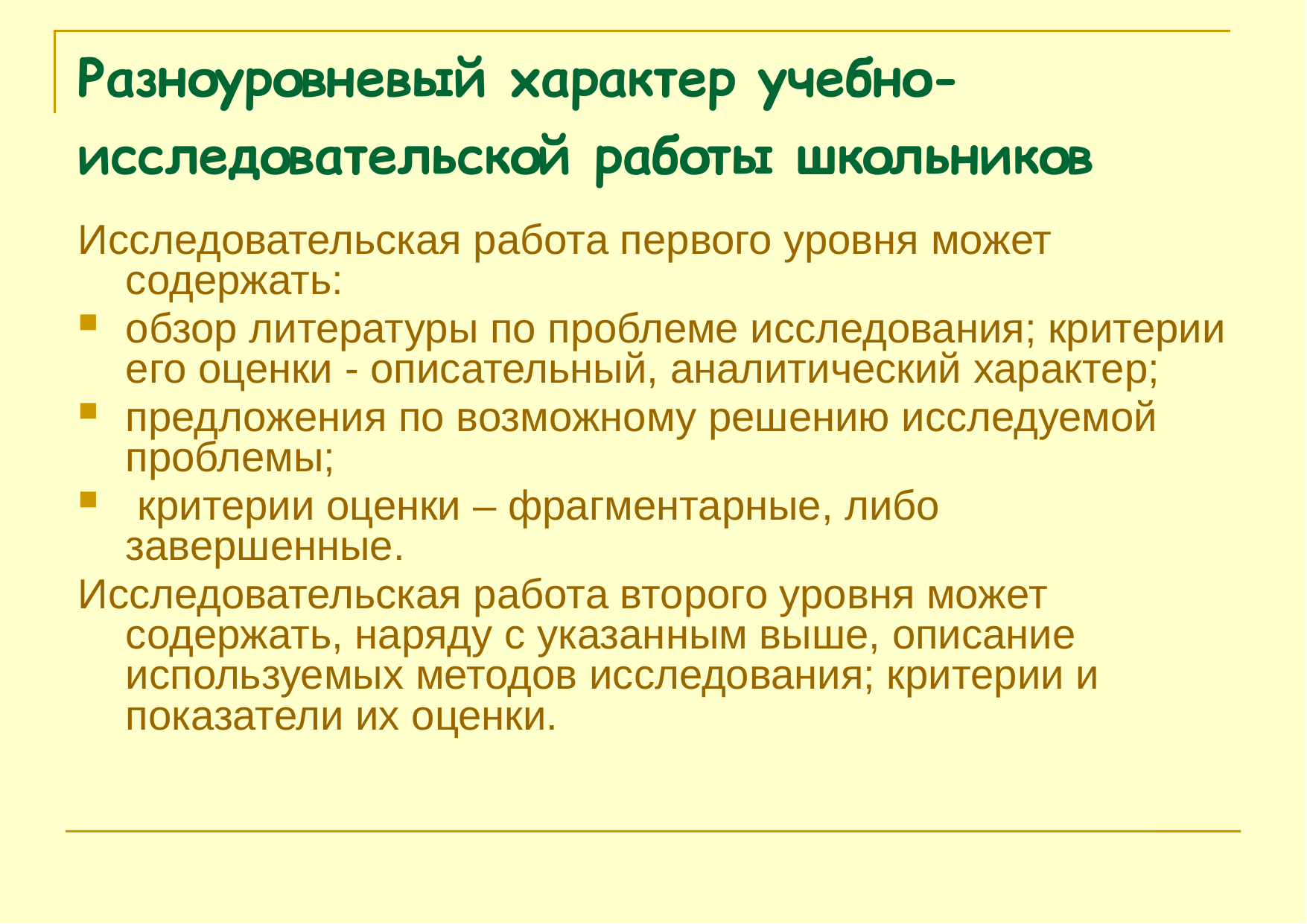

# Разноуровневый характер учебно-исследовательской работы школьников
Исследовательская работа первого уровня может содержать:
обзор литературы по проблеме исследования; критерии его оценки - описательный, аналитический характер;
предложения по возможному решению исследуемой проблемы;
 критерии оценки – фрагментарные, либо завершенные.
Исследовательская работа второго уровня может содержать, наряду с указанным выше, описание используемых методов исследования; критерии и показатели их оценки.